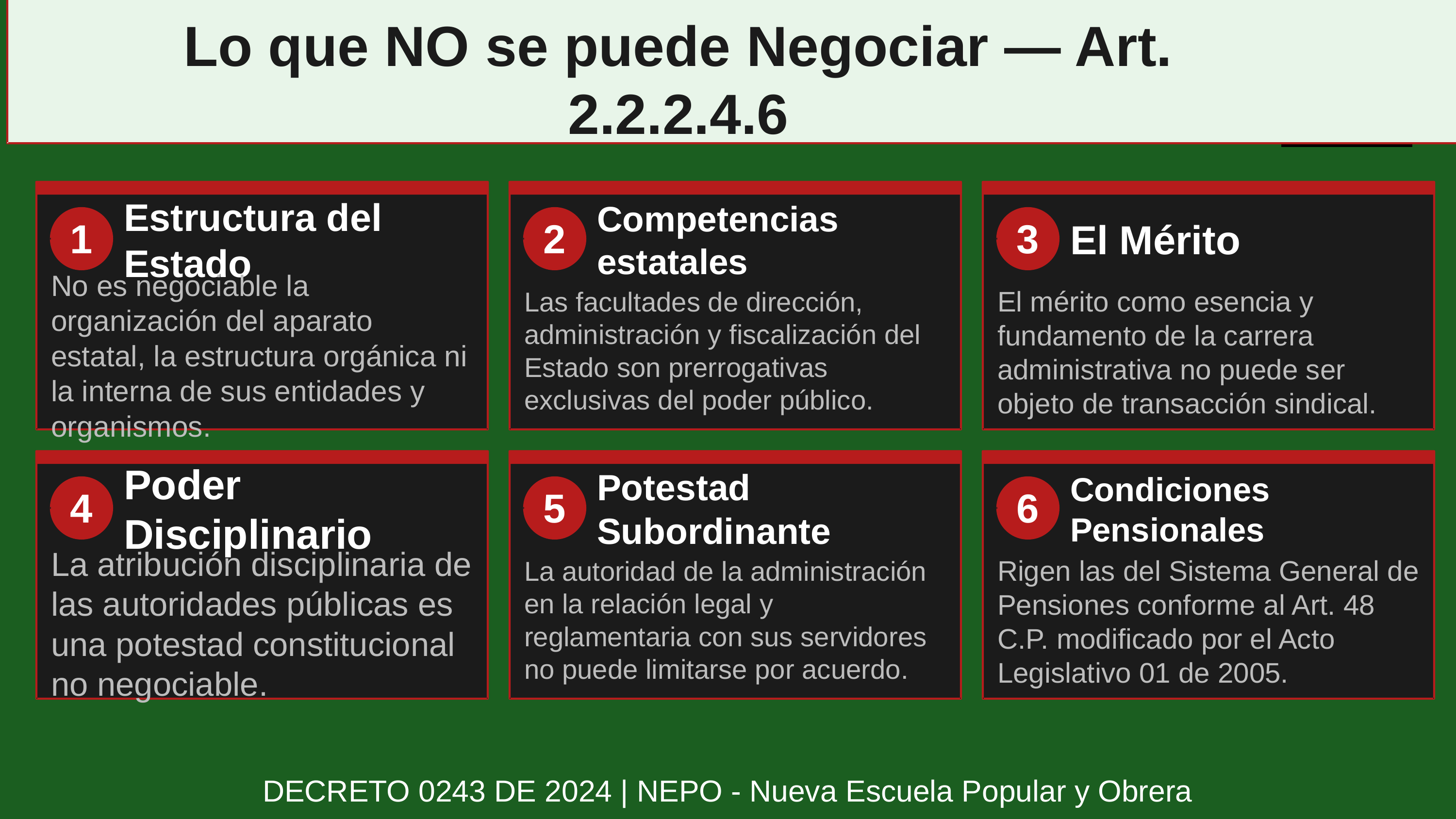

Lo que NO se puede Negociar — Art. 2.2.2.4.6

1

Estructura del Estado

2

Competencias estatales

3

El Mérito

No es negociable la organización del aparato estatal, la estructura orgánica ni la interna de sus entidades y organismos.

Las facultades de dirección, administración y fiscalización del Estado son prerrogativas exclusivas del poder público.

El mérito como esencia y fundamento de la carrera administrativa no puede ser objeto de transacción sindical.

4

Poder Disciplinario

5

Potestad Subordinante

6

Condiciones Pensionales

La atribución disciplinaria de las autoridades públicas es una potestad constitucional no negociable.

La autoridad de la administración en la relación legal y reglamentaria con sus servidores no puede limitarse por acuerdo.

Rigen las del Sistema General de Pensiones conforme al Art. 48 C.P. modificado por el Acto Legislativo 01 de 2005.

DECRETO 0243 DE 2024 | NEPO - Nueva Escuela Popular y Obrera